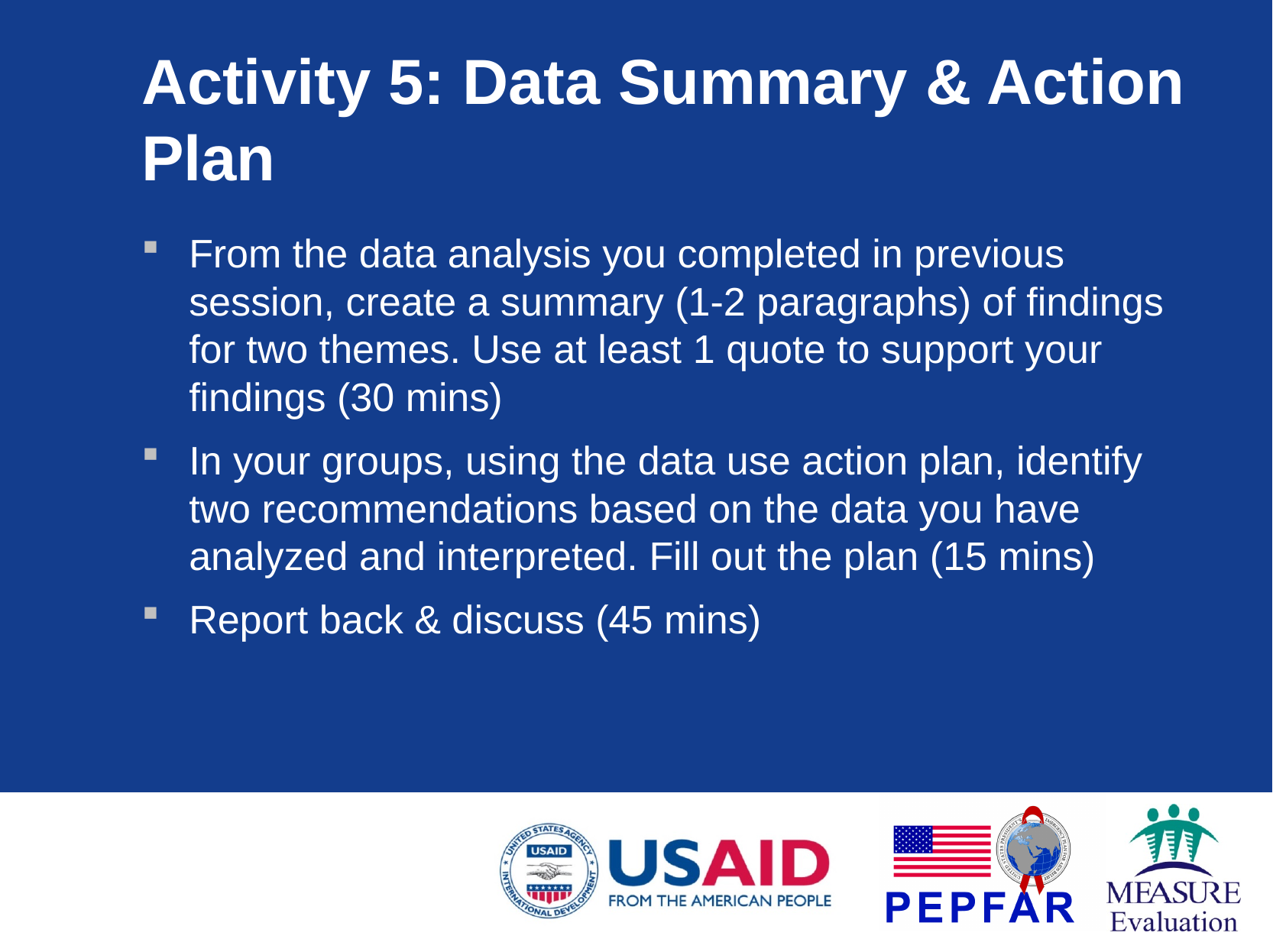

# Activity 5: Data Summary & Action Plan
From the data analysis you completed in previous session, create a summary (1-2 paragraphs) of findings for two themes. Use at least 1 quote to support your findings (30 mins)
In your groups, using the data use action plan, identify two recommendations based on the data you have analyzed and interpreted. Fill out the plan (15 mins)
Report back & discuss (45 mins)